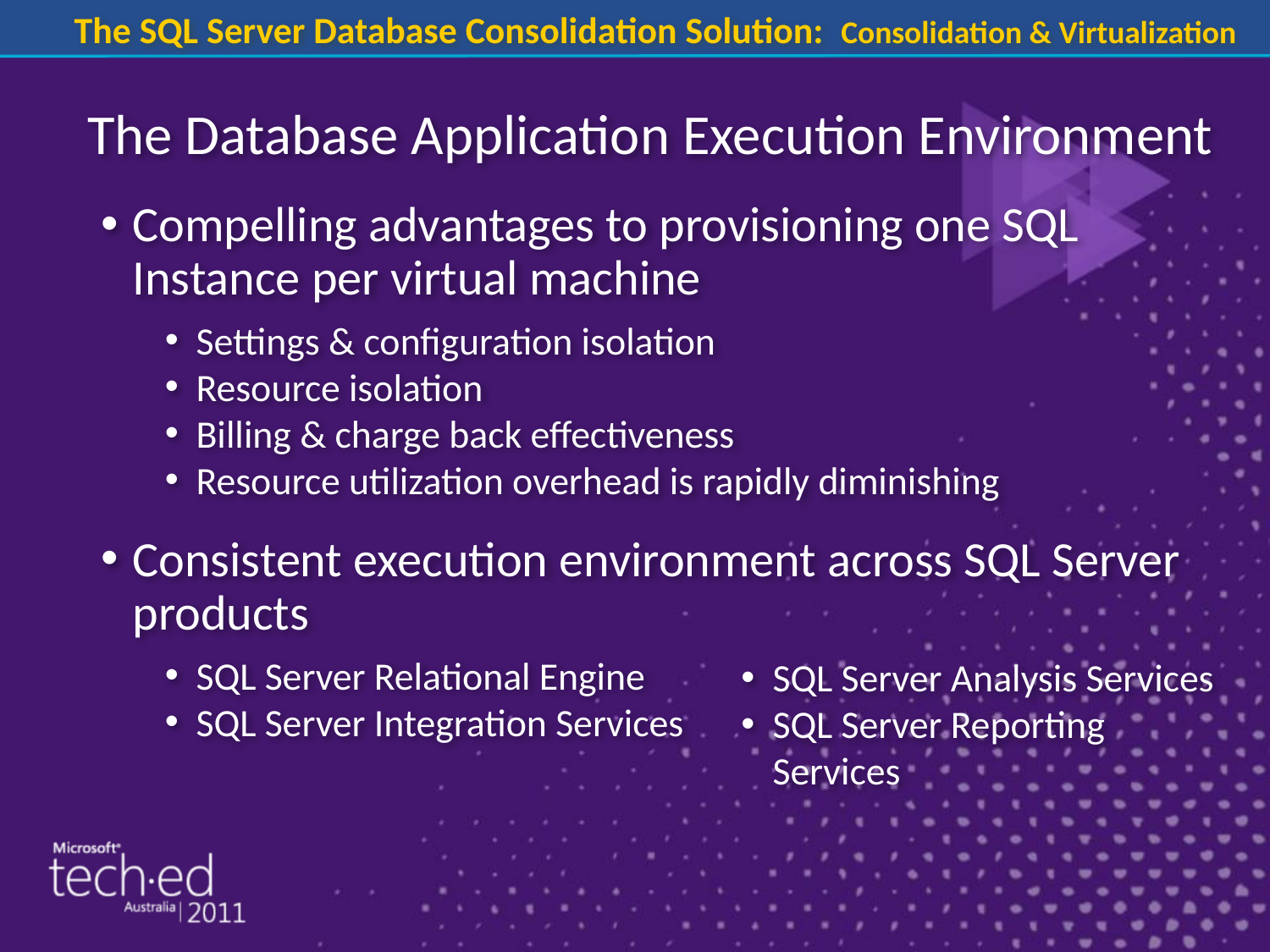

The SQL Server Database Consolidation Solution:  Consolidation & Virtualization
The Database Application Execution Environment
Compelling advantages to provisioning one SQL Instance per virtual machine
Settings & configuration isolation
Resource isolation
Billing & charge back effectiveness
Resource utilization overhead is rapidly diminishing
Consistent execution environment across SQL Server products
SQL Server Relational Engine
SQL Server Integration Services

SQL Server Analysis Services
SQL Server Reporting Services